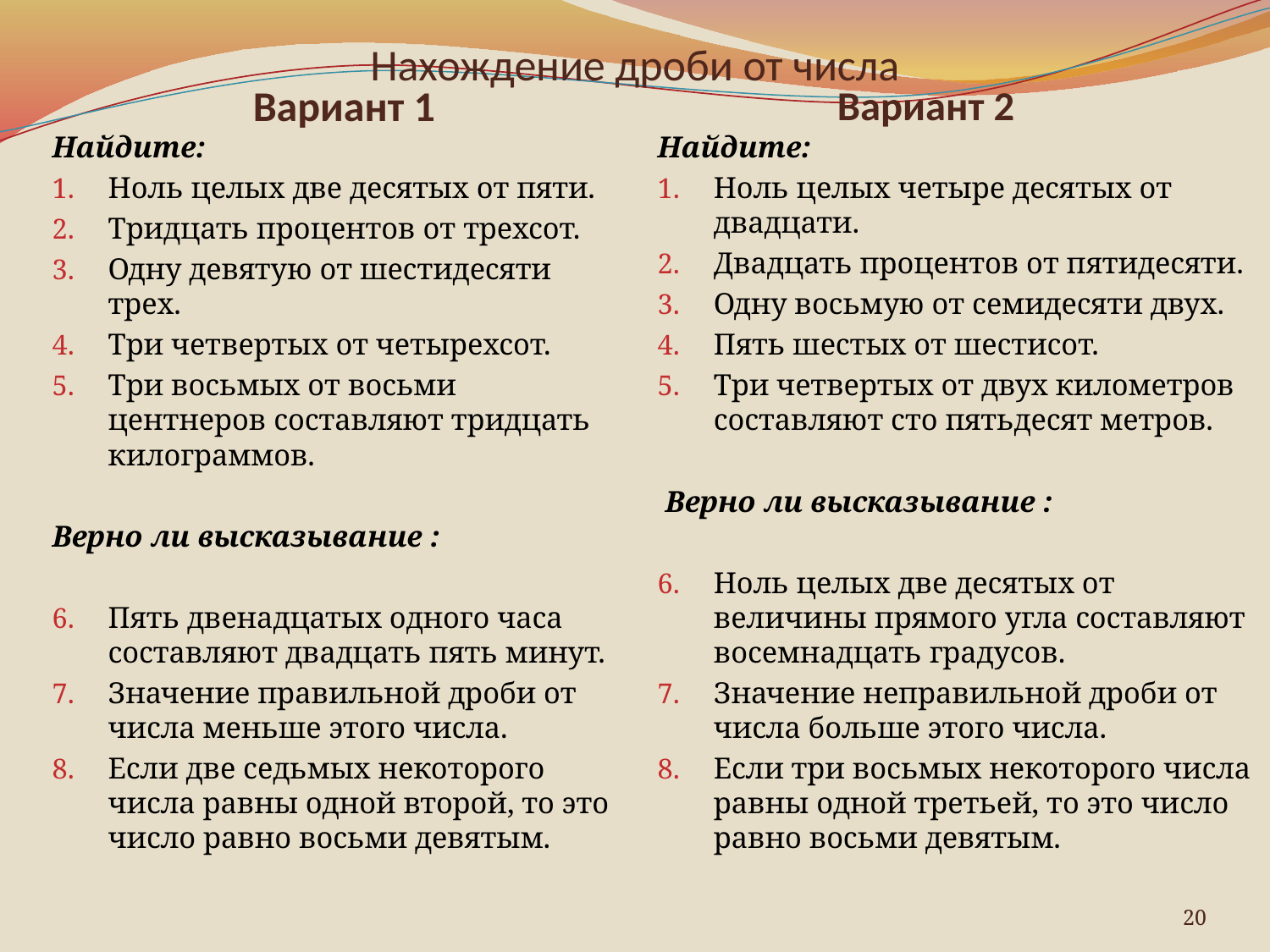

# Нахождение дроби от числа
Вариант 1
Вариант 2
Найдите:
Ноль целых две десятых от пяти.
Тридцать процентов от трехсот.
Одну девятую от шестидесяти трех.
Три четвертых от четырехсот.
Три восьмых от восьми центнеров составляют тридцать килограммов.

Верно ли высказывание :

Пять двенадцатых одного часа составляют двадцать пять минут.
Значение правильной дроби от числа меньше этого числа.
Если две седьмых некоторого числа равны одной второй, то это число равно восьми девятым.

Найдите:
Ноль целых четыре десятых от двадцати.
Двадцать процентов от пятидесяти.
Одну восьмую от семидесяти двух.
Пять шестых от шестисот.
Три четвертых от двух километров составляют сто пятьдесят метров.

 Верно ли высказывание :

Ноль целых две десятых от величины прямого угла составляют восемнадцать градусов.
Значение неправильной дроби от числа больше этого числа.
Если три восьмых некоторого числа равны одной третьей, то это число равно восьми девятым.

20